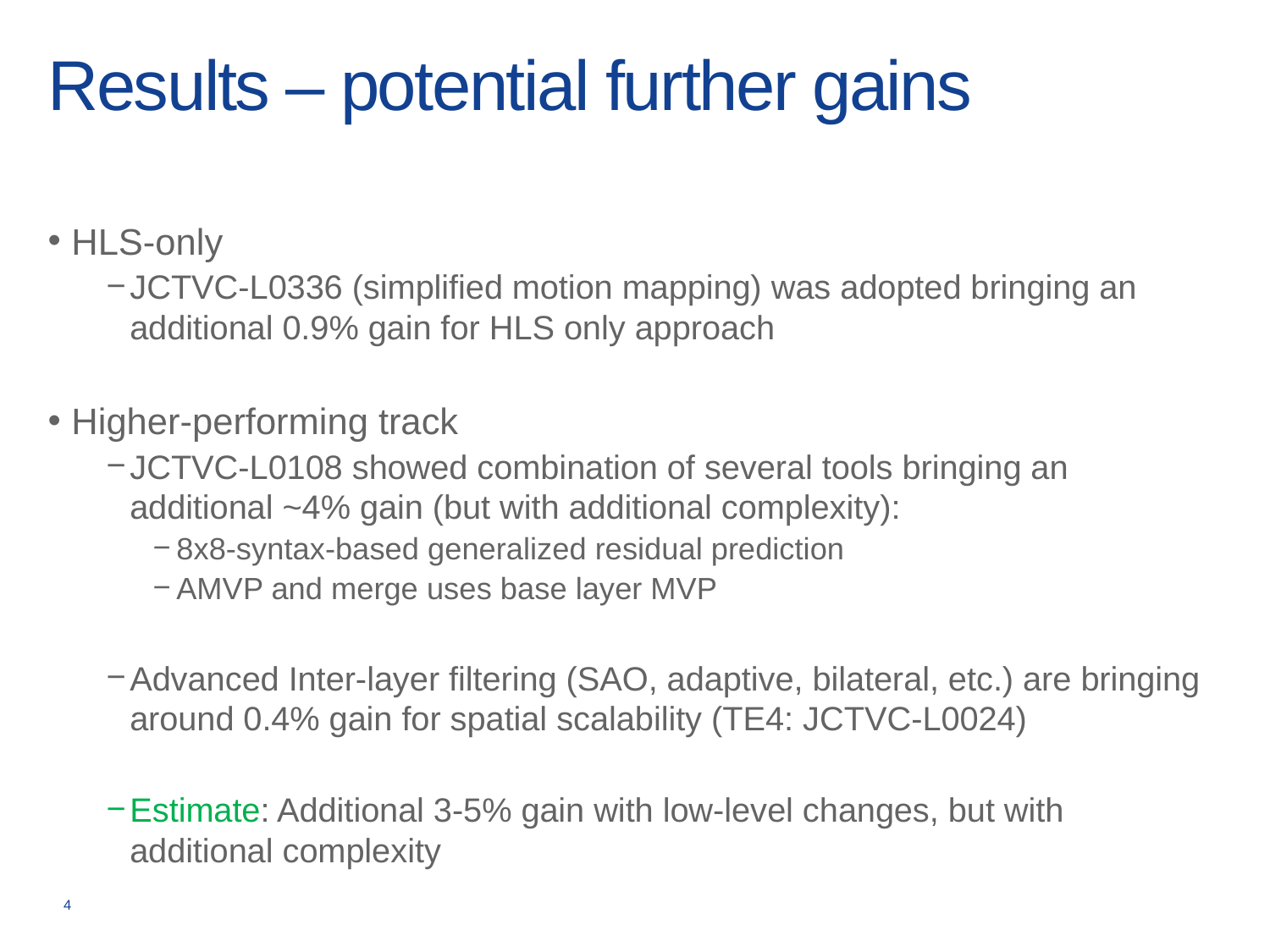

# Results – potential further gains
HLS-only
JCTVC-L0336 (simplified motion mapping) was adopted bringing an additional 0.9% gain for HLS only approach

Higher-performing track
JCTVC-L0108 showed combination of several tools bringing an additional ~4% gain (but with additional complexity):
8x8-syntax-based generalized residual prediction
AMVP and merge uses base layer MVP

Advanced Inter-layer filtering (SAO, adaptive, bilateral, etc.) are bringing around 0.4% gain for spatial scalability (TE4: JCTVC-L0024)

Estimate: Additional 3-5% gain with low-level changes, but with additional complexity

4